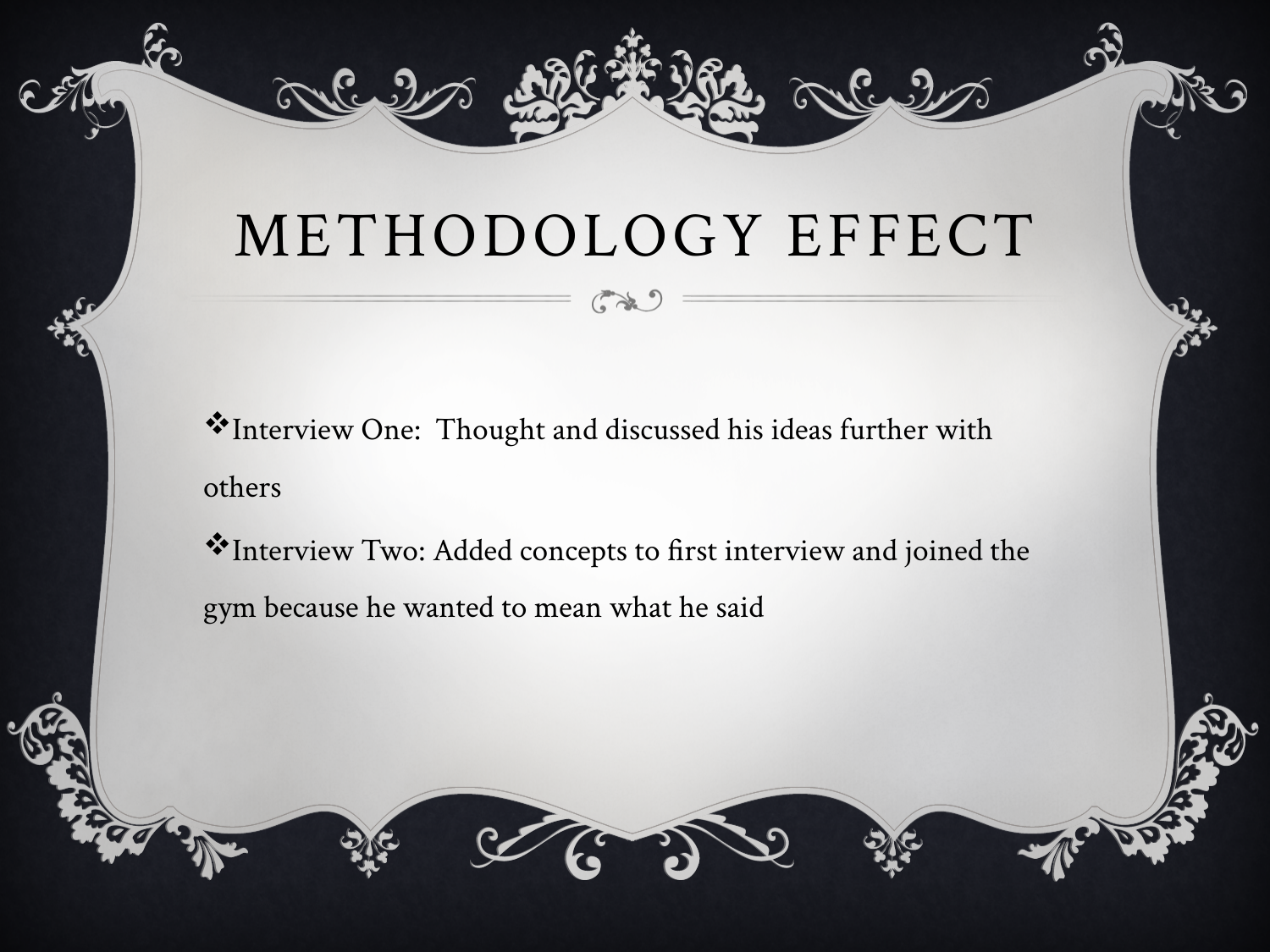

# METHODOLOGY EFFECT

Interview One:  Thought and discussed his ideas further with others
Interview Two: Added concepts to first interview and joined the gym because he wanted to mean what he said